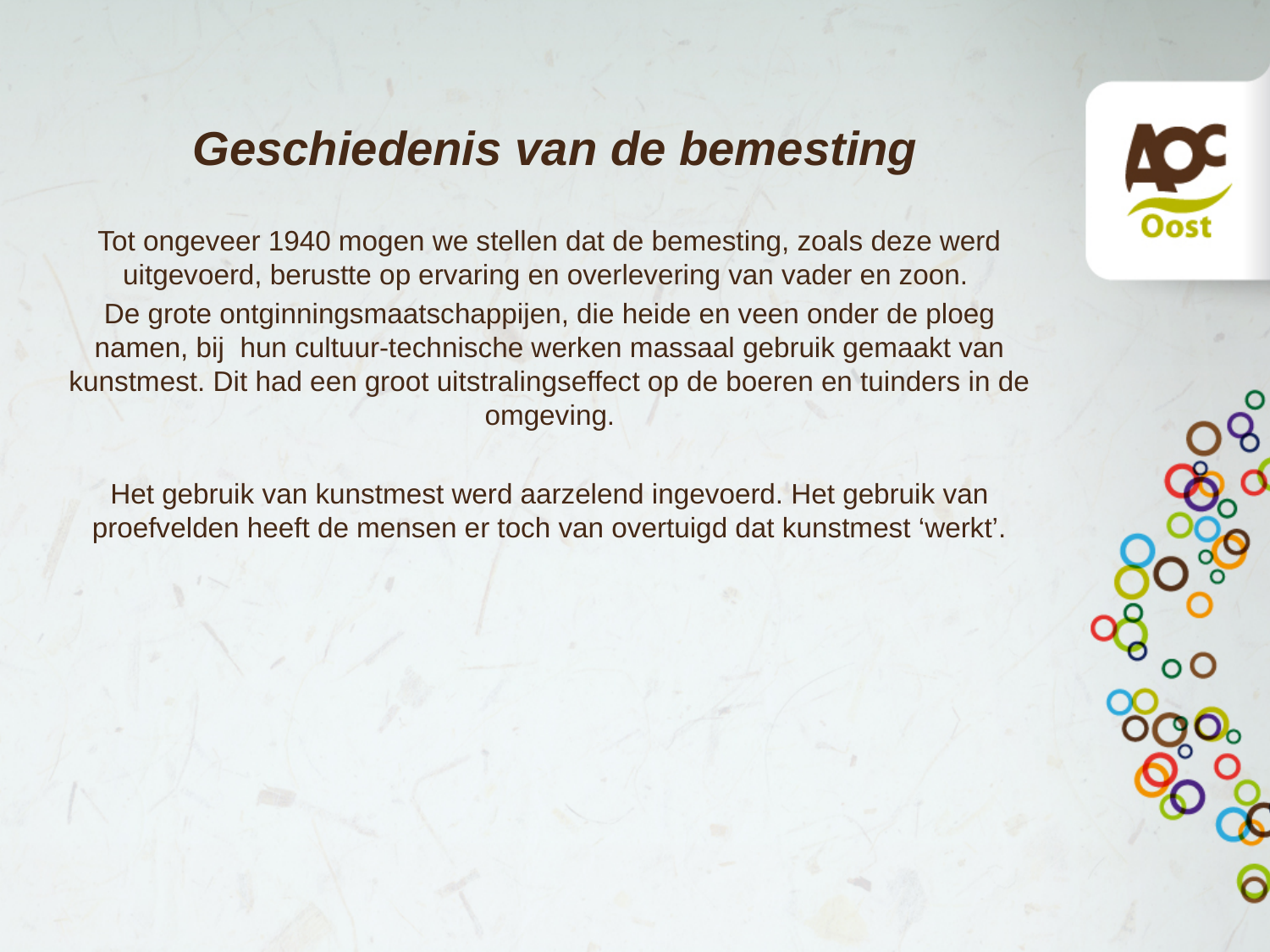

# Geschiedenis van de bemesting
Tot ongeveer 1940 mogen we stellen dat de bemesting, zoals deze werd uitgevoerd, berustte op ervaring en overlevering van vader en zoon.
De grote ontginningsmaatschappijen, die heide en veen onder de ploeg namen, bij  hun cultuur-technische werken massaal gebruik gemaakt van kunstmest. Dit had een groot uitstralingseffect op de boeren en tuinders in de omgeving.

Het gebruik van kunstmest werd aarzelend ingevoerd. Het gebruik van proefvelden heeft de mensen er toch van overtuigd dat kunstmest ‘werkt’.